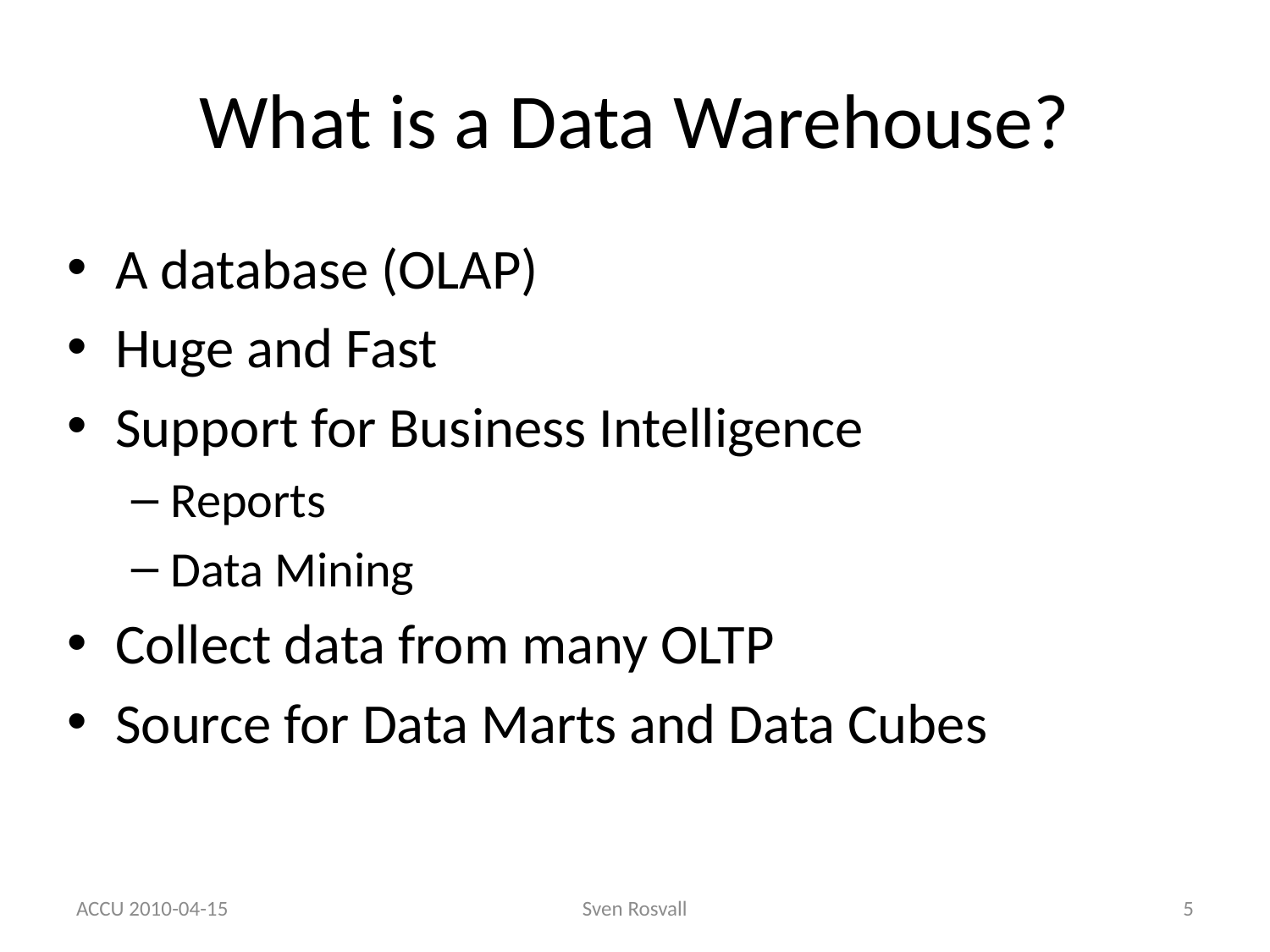

# What is a Data Warehouse?
A database (OLAP)
Huge and Fast
Support for Business Intelligence
Reports
Data Mining
Collect data from many OLTP
Source for Data Marts and Data Cubes
ACCU 2010-04-15
Sven Rosvall
5